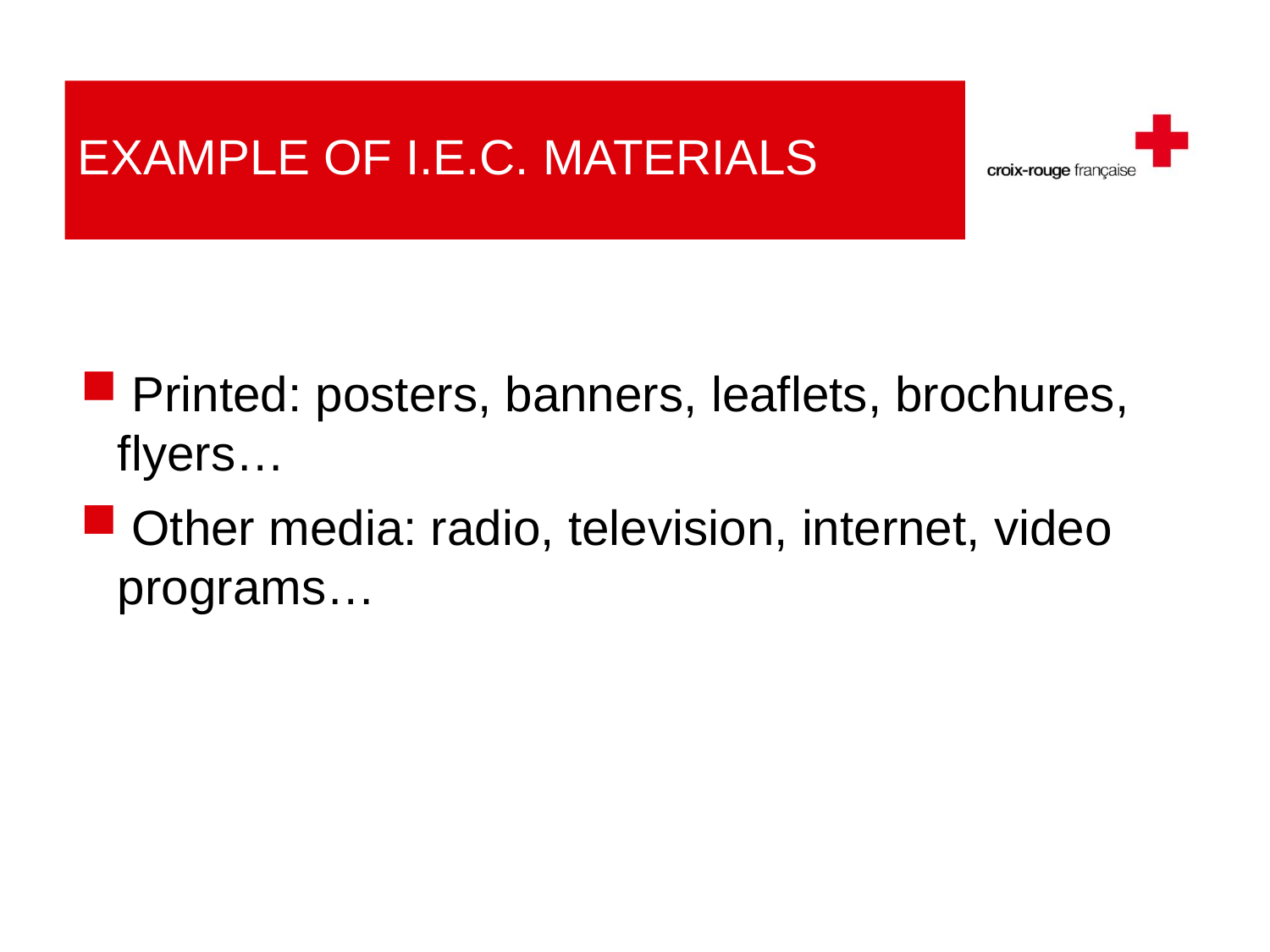

# Example of i.e.c. materials
 Printed: posters, banners, leaflets, brochures, flyers…
 Other media: radio, television, internet, video programs…